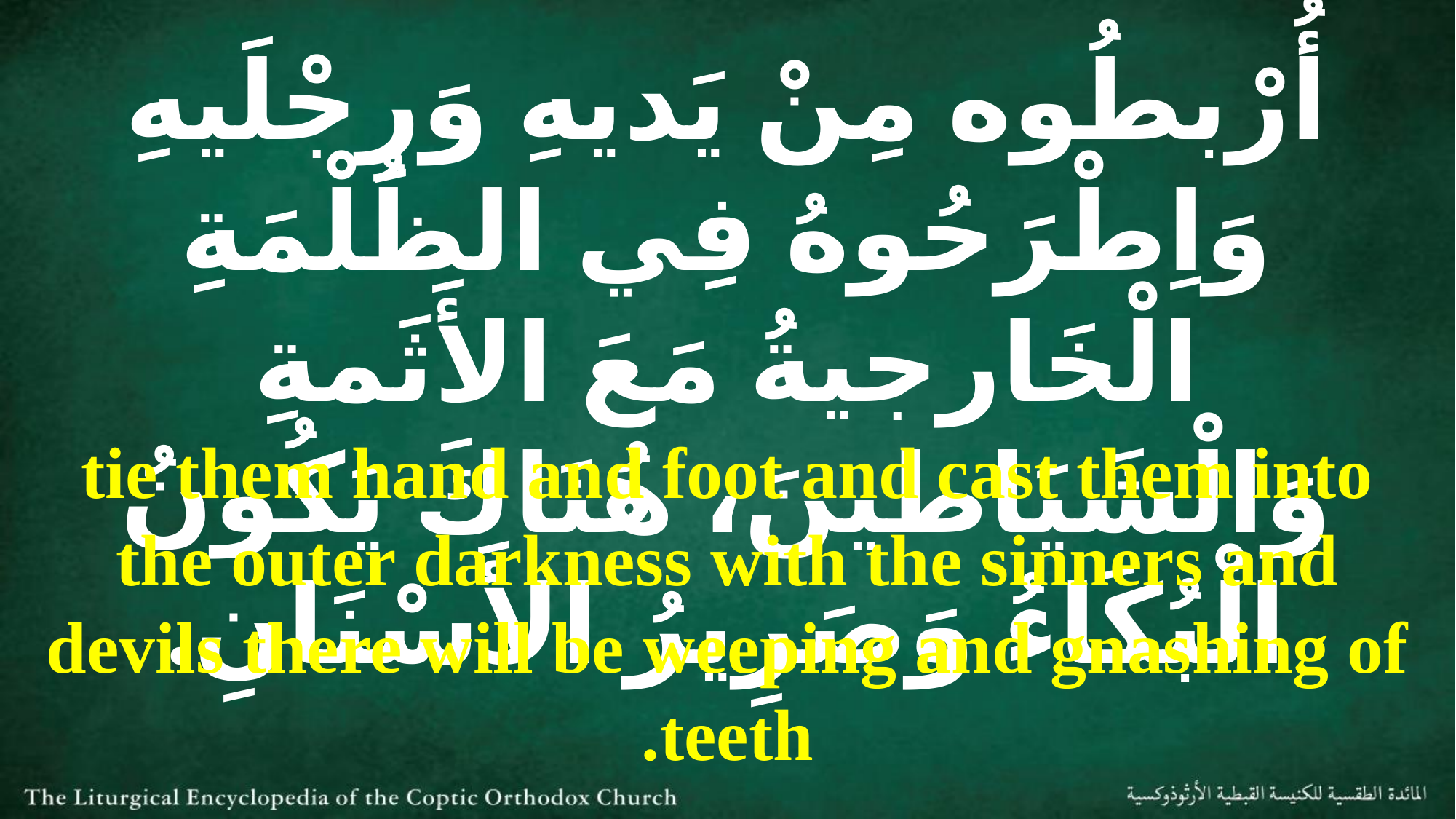

أُرْبطُوه مِنْ يَديهِ وَرِجْلَيهِ وَاِطْرَحُوهُ فِي الظُلْمَةِ الْخَارجيةُ مَعَ الأَثَمةِ وَالْشَيَاطينَ، هُنَاكَ يَكُونُ الْبُكَاءُ وَصَرِيرُ الأَسْنَانِ.
tie them hand and foot and cast them into the outer darkness with the sinners and devils there will be weeping and gnashing of teeth.